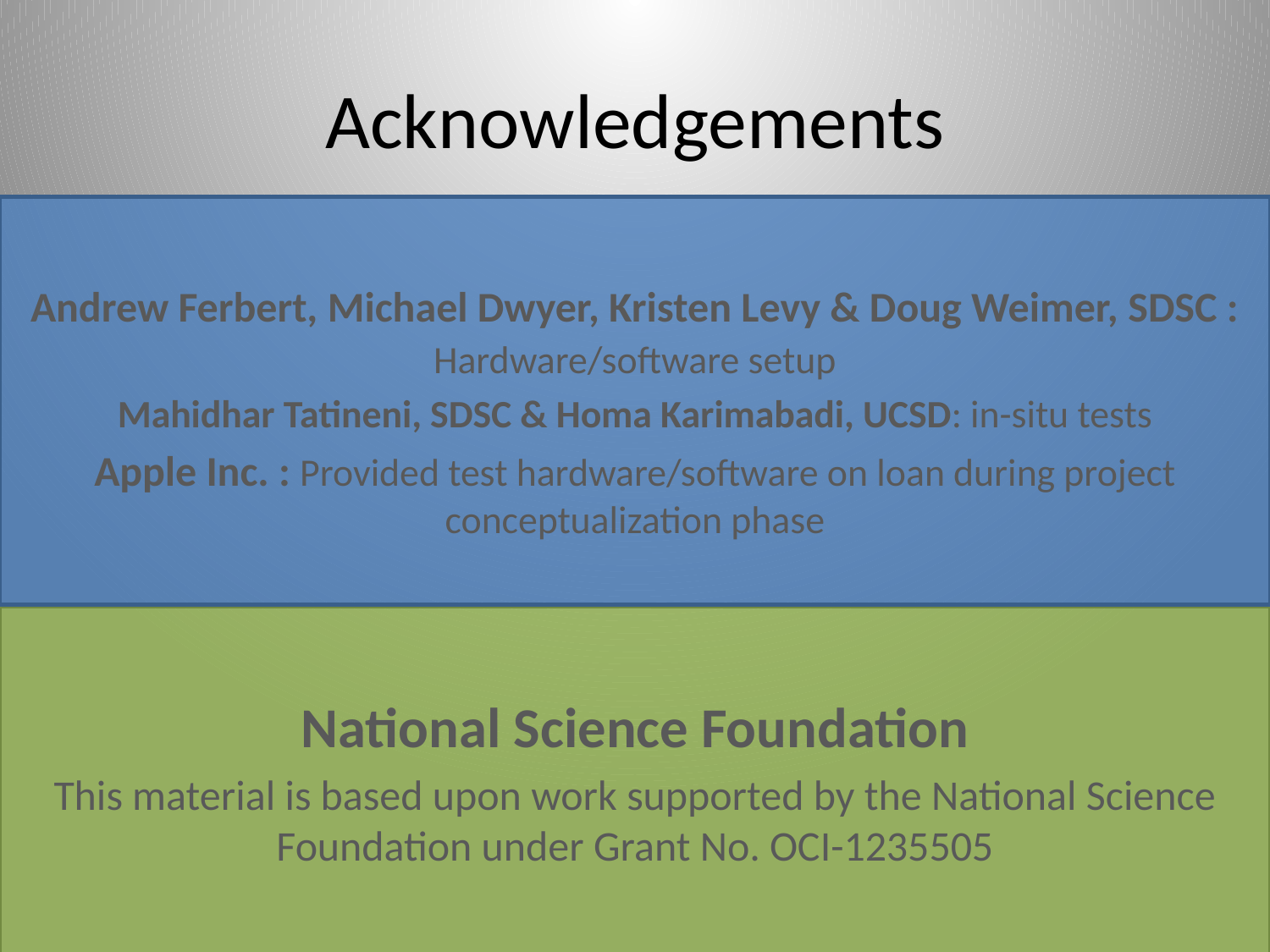

# Acknowledgements
Andrew Ferbert, Michael Dwyer, Kristen Levy & Doug Weimer, SDSC : Hardware/software setup
Mahidhar Tatineni, SDSC & Homa Karimabadi, UCSD: in-situ tests
Apple Inc. : Provided test hardware/software on loan during project conceptualization phase
National Science Foundation
This material is based upon work supported by the National Science Foundation under Grant No. OCI-1235505